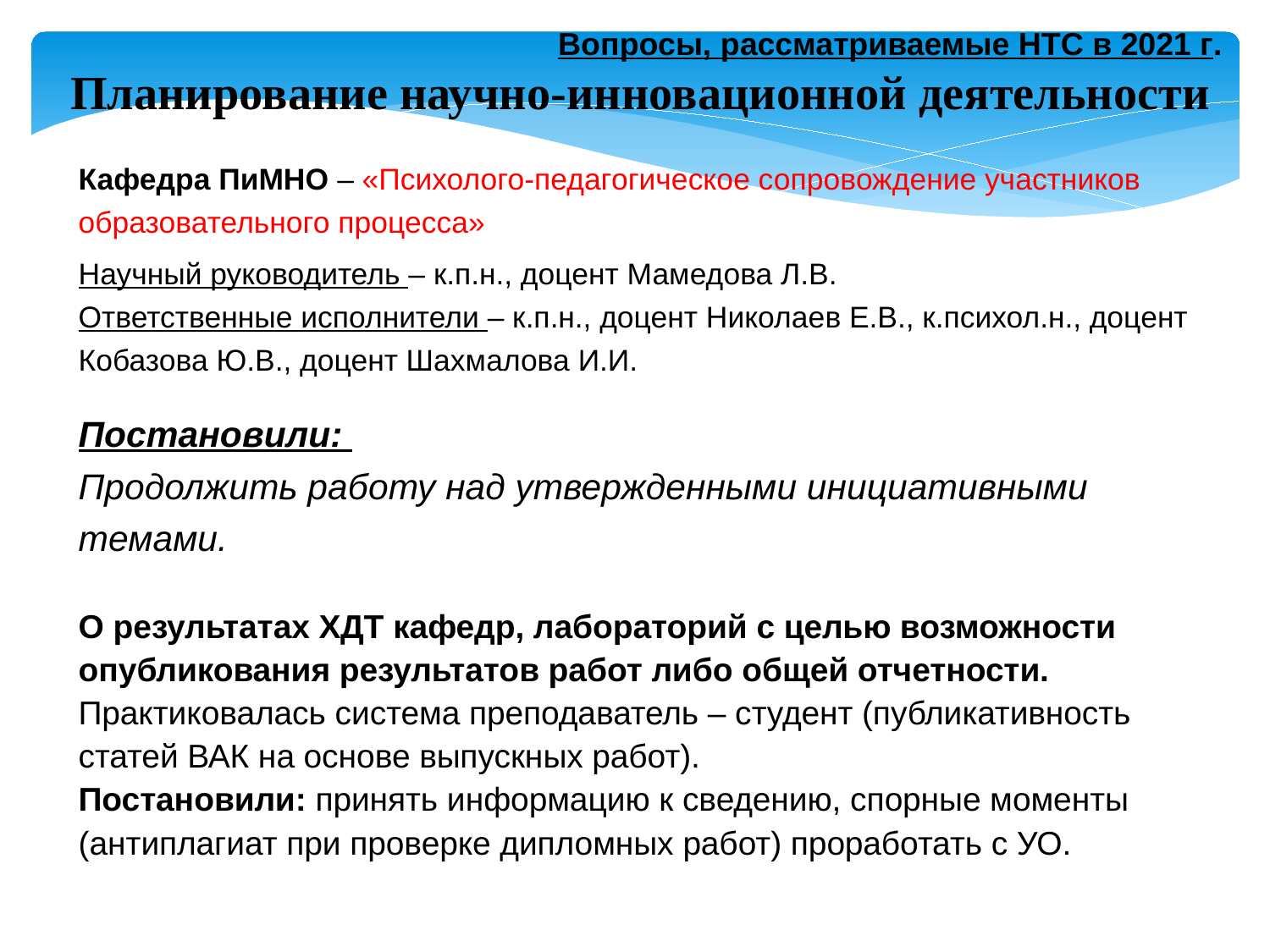

Вопросы, рассматриваемые НТС в 2021 г.
Планирование научно-инновационной деятельности
Кафедра ПиМНО – «Психолого-педагогическое сопровождение участников образовательного процесса»
Научный руководитель – к.п.н., доцент Мамедова Л.В.
Ответственные исполнители – к.п.н., доцент Николаев Е.В., к.психол.н., доцент Кобазова Ю.В., доцент Шахмалова И.И.

Постановили:
Продолжить работу над утвержденными инициативными темами.

О результатах ХДТ кафедр, лабораторий с целью возможности опубликования результатов работ либо общей отчетности. Практиковалась система преподаватель – студент (публикативность статей ВАК на основе выпускных работ).
Постановили: принять информацию к сведению, спорные моменты (антиплагиат при проверке дипломных работ) проработать с УО.